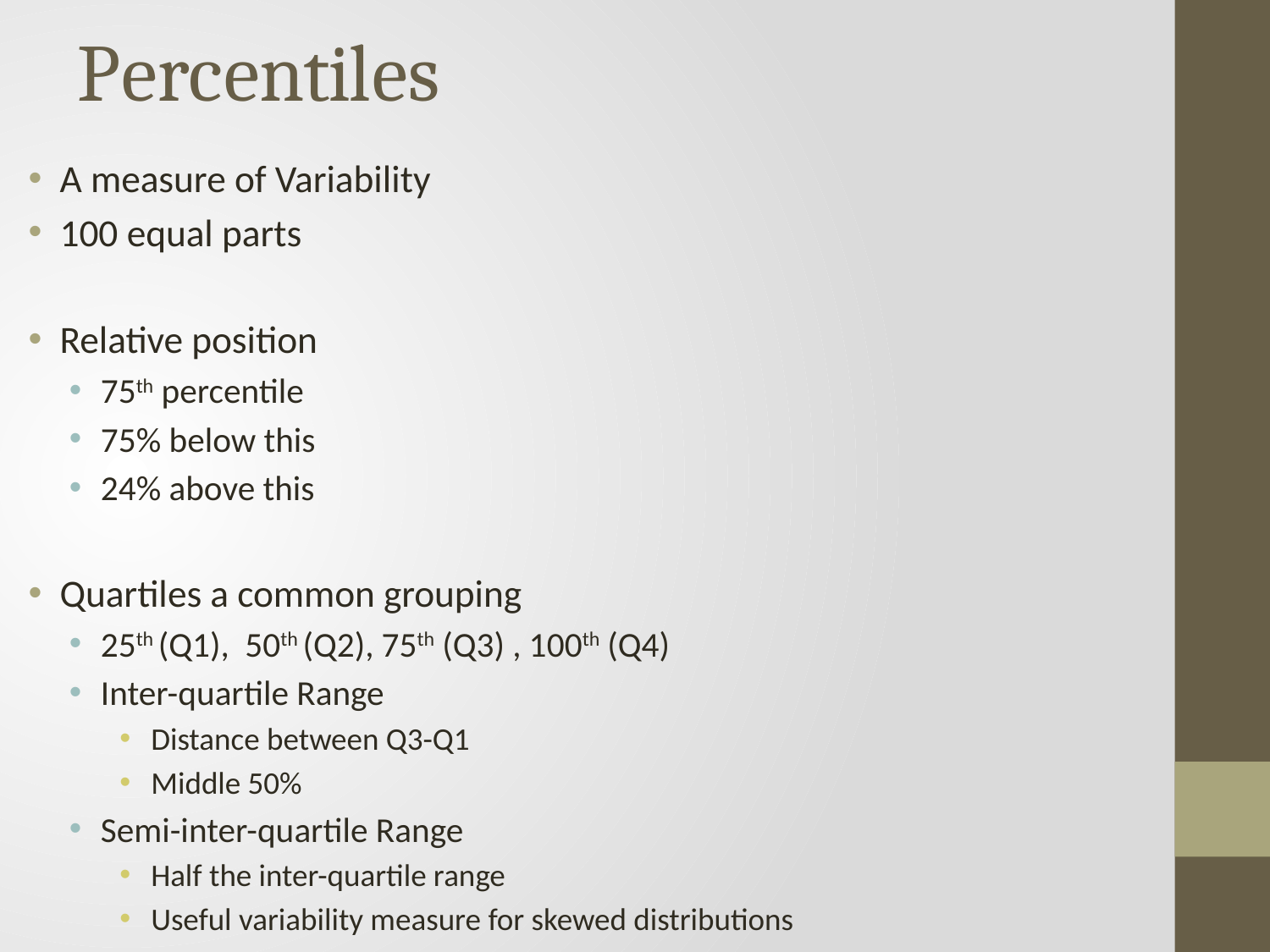

# Percentiles
A measure of Variability
100 equal parts

Relative position
75th percentile
75% below this
24% above this

Quartiles a common grouping
25th (Q1),  50th (Q2), 75th (Q3) , 100th (Q4)
Inter-quartile Range
Distance between Q3-Q1
Middle 50%
Semi-inter-quartile Range
Half the inter-quartile range
Useful variability measure for skewed distributions